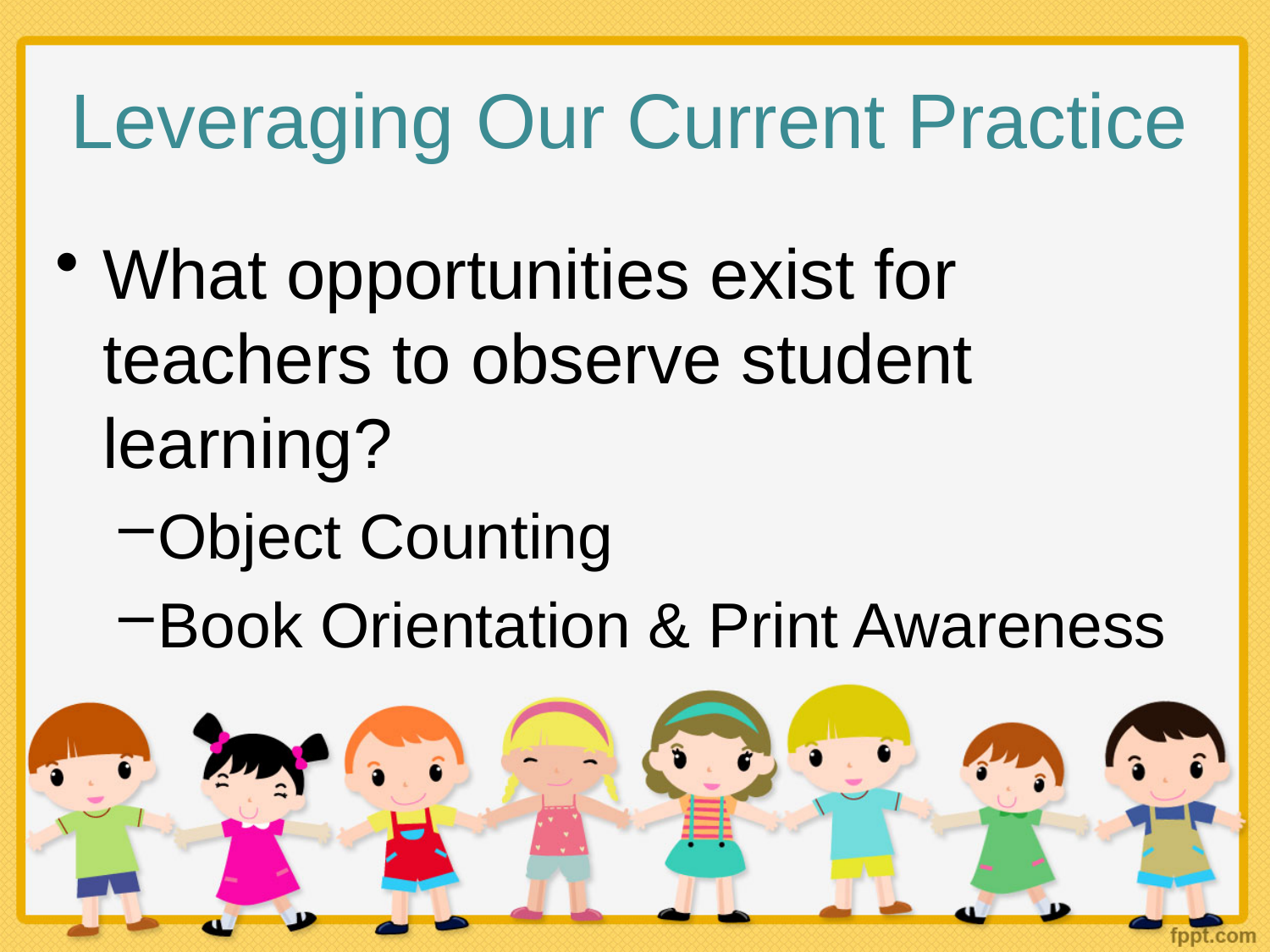

# Leveraging Our Current Practice
What opportunities exist for teachers to observe student learning?
Object Counting
Book Orientation & Print Awareness